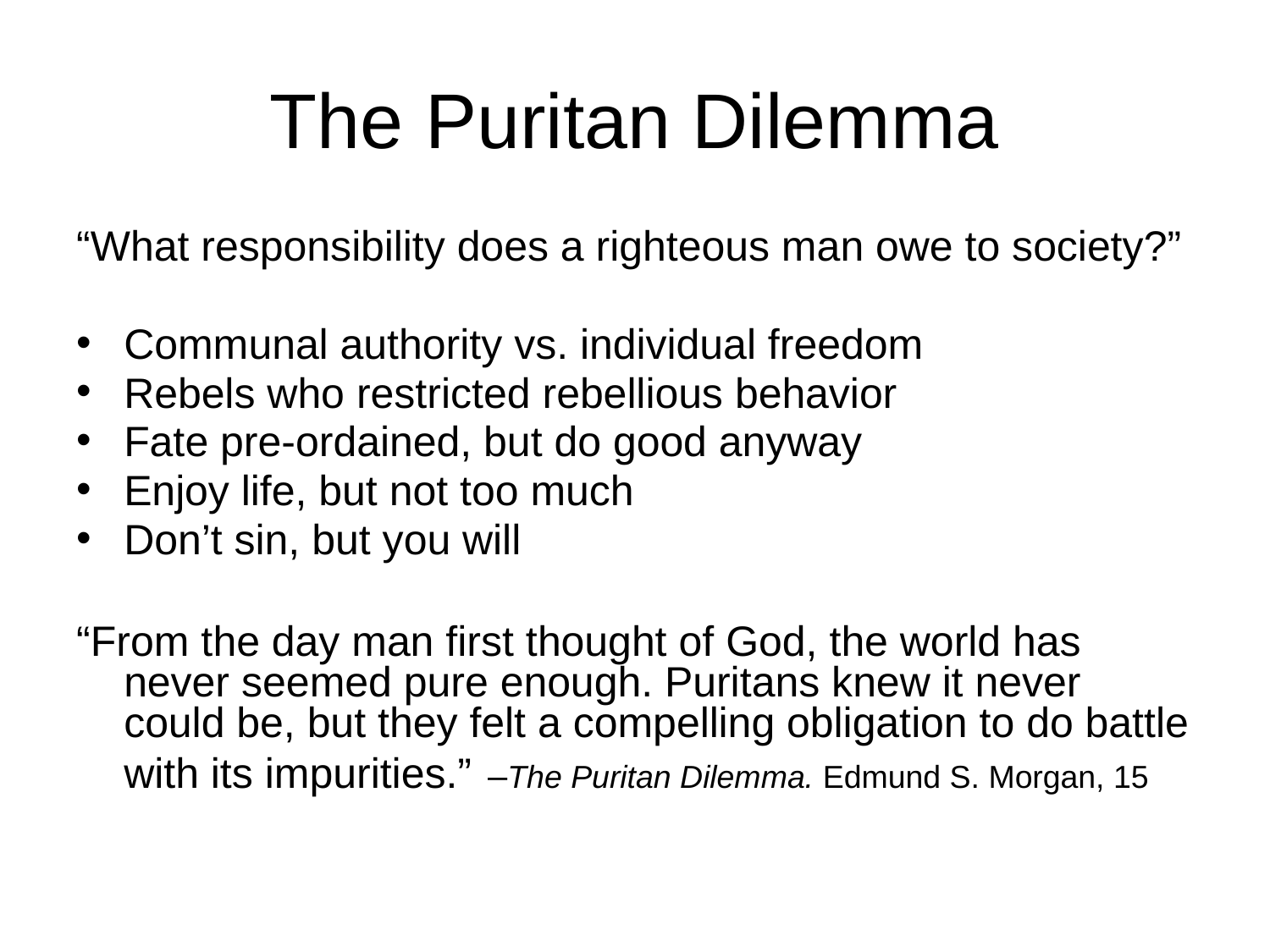

# The Puritan Dilemma
“What responsibility does a righteous man owe to society?”

Communal authority vs. individual freedom
Rebels who restricted rebellious behavior
Fate pre-ordained, but do good anyway
Enjoy life, but not too much
Don’t sin, but you will

“From the day man first thought of God, the world has never seemed pure enough. Puritans knew it never could be, but they felt a compelling obligation to do battle with its impurities.” –The Puritan Dilemma. Edmund S. Morgan, 15